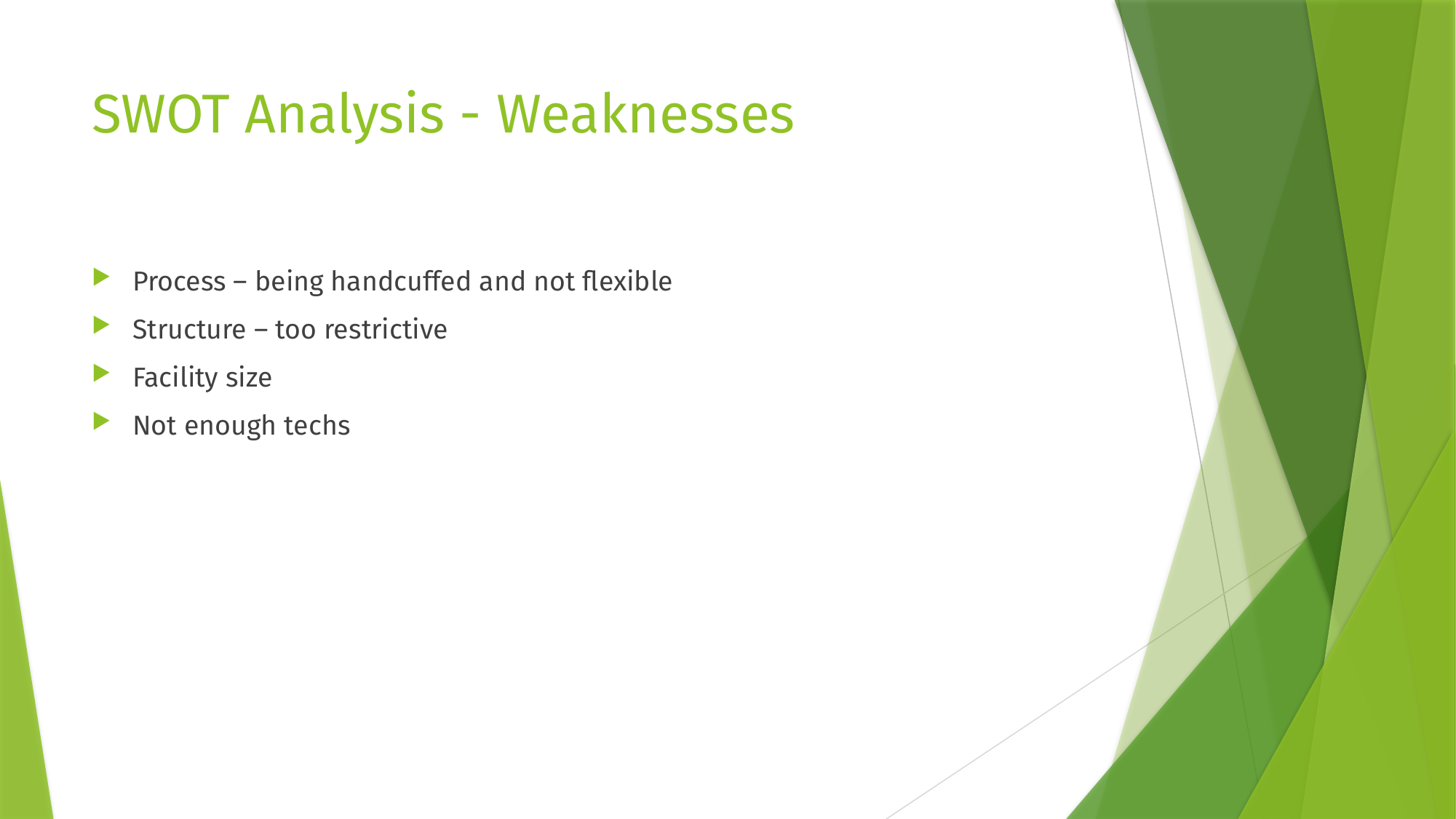

# SWOT Analysis - Weaknesses
Process – being handcuffed and not flexible
Structure – too restrictive
Facility size
Not enough techs